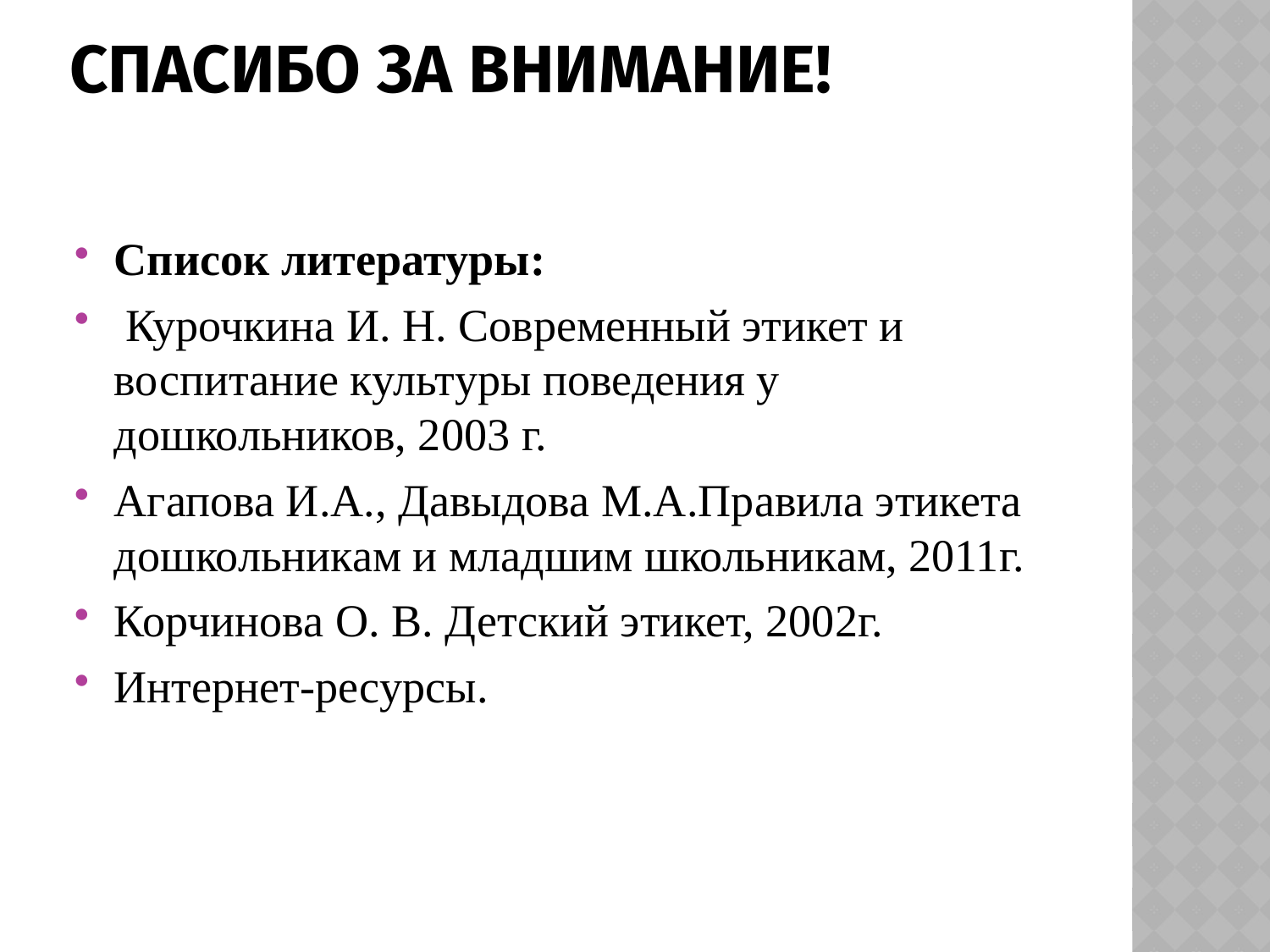

# Спасибо за внимание!
Cписок литературы:
 Курочкина И. Н. Современный этикет и воспитание культуры поведения у дошкольников, 2003 г.
Агапова И.А., Давыдова М.А.Правила этикета дошкольникам и младшим школьникам, 2011г.
Корчинова О. В. Детский этикет, 2002г.
Интернет-ресурсы.